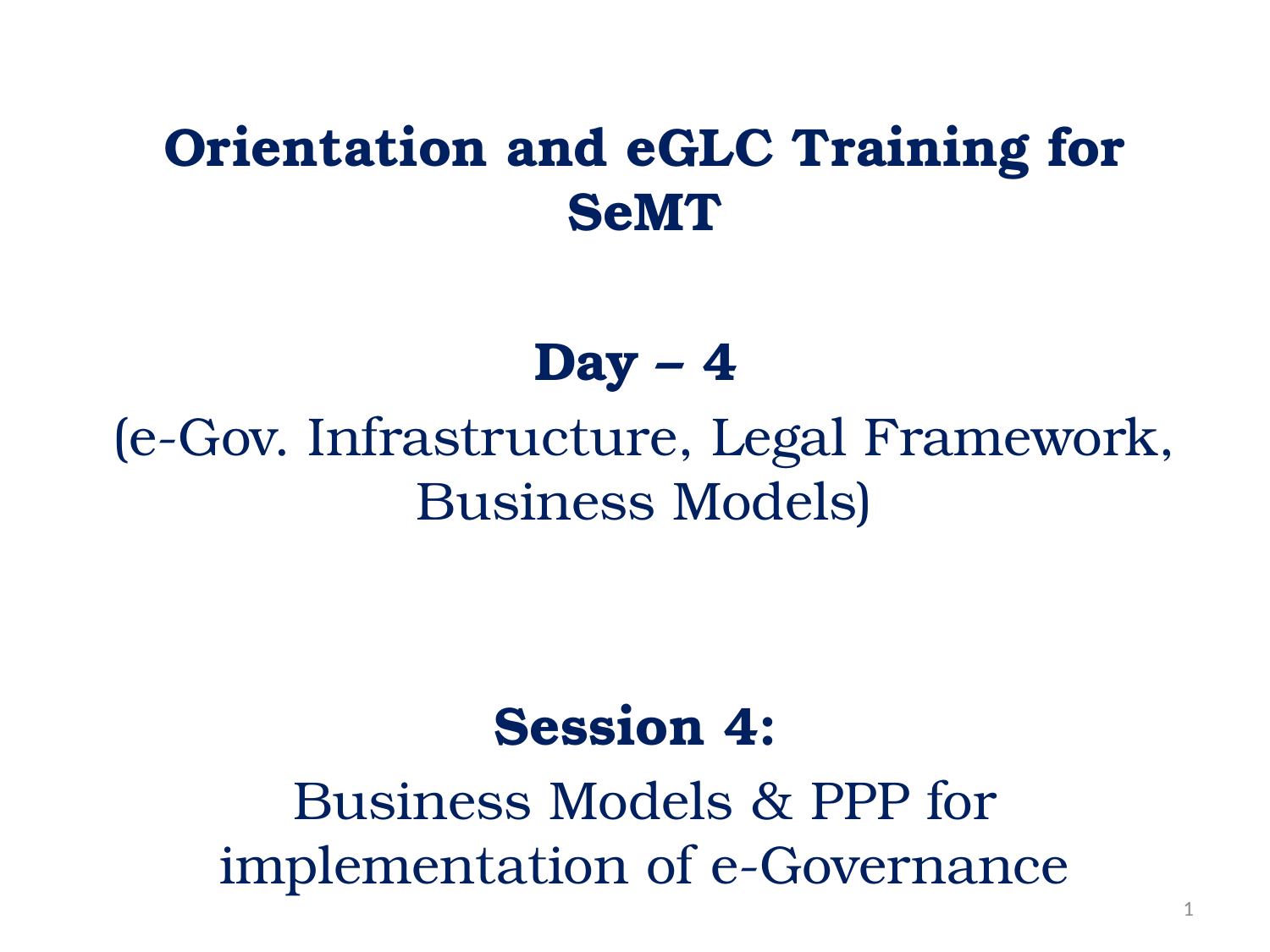

Orientation and eGLC Training for SeMT

Day – 4
(e-Gov. Infrastructure, Legal Framework, Business Models)

Session 4:
Business Models & PPP for implementation of e-Governance

1